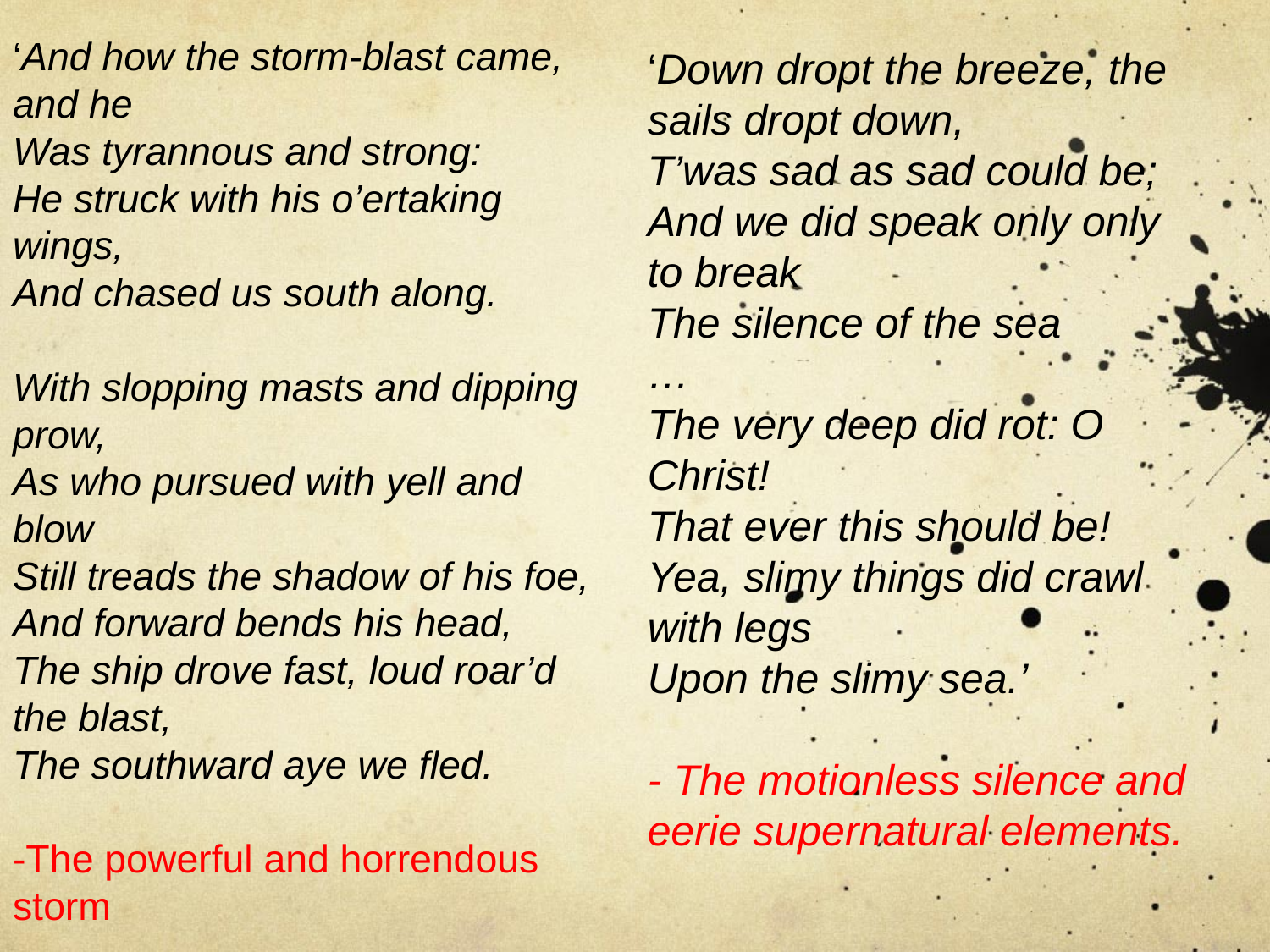

‘And how the storm-blast came, and he
Was tyrannous and strong:
He struck with his o’ertaking wings,
And chased us south along.

With slopping masts and dipping prow,
As who pursued with yell and blow
Still treads the shadow of his foe,
And forward bends his head,
The ship drove fast, loud roar’d the blast,
The southward aye we fled.

-The powerful and horrendous storm

‘Down dropt the breeze, the sails dropt down,
T’was sad as sad could be;
And we did speak only only to break
The silence of the sea
…
The very deep did rot: O Christ!
That ever this should be!
Yea, slimy things did crawl with legs
Upon the slimy sea.’

- The motionless silence and eerie supernatural elements.